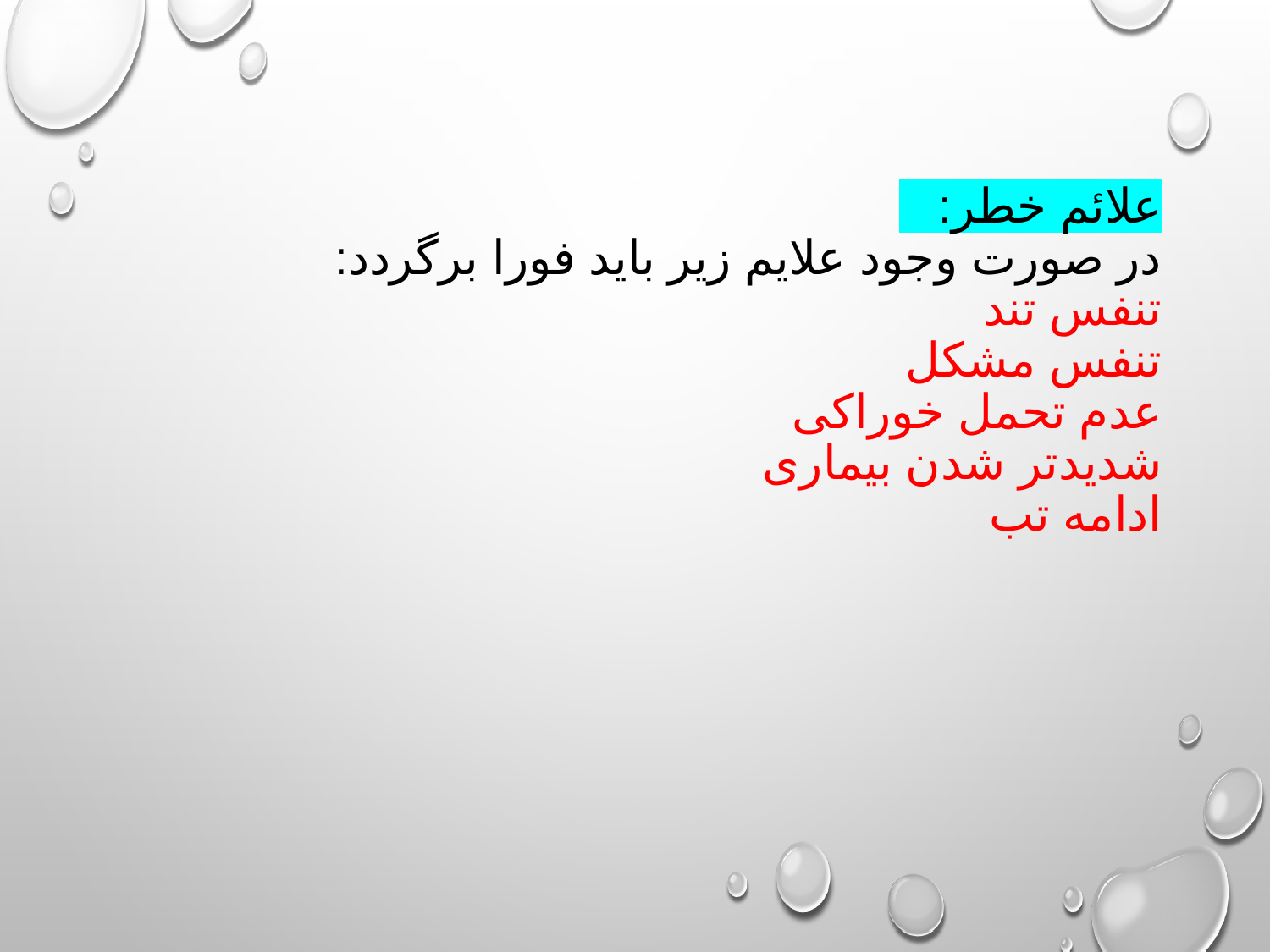

# علائم خطر: در صورت وجود علایم زیر باید فورا برگردد: تنفس تند تنفس مشکل عدم تحمل خوراکی شدیدتر شدن بیماری ادامه تب